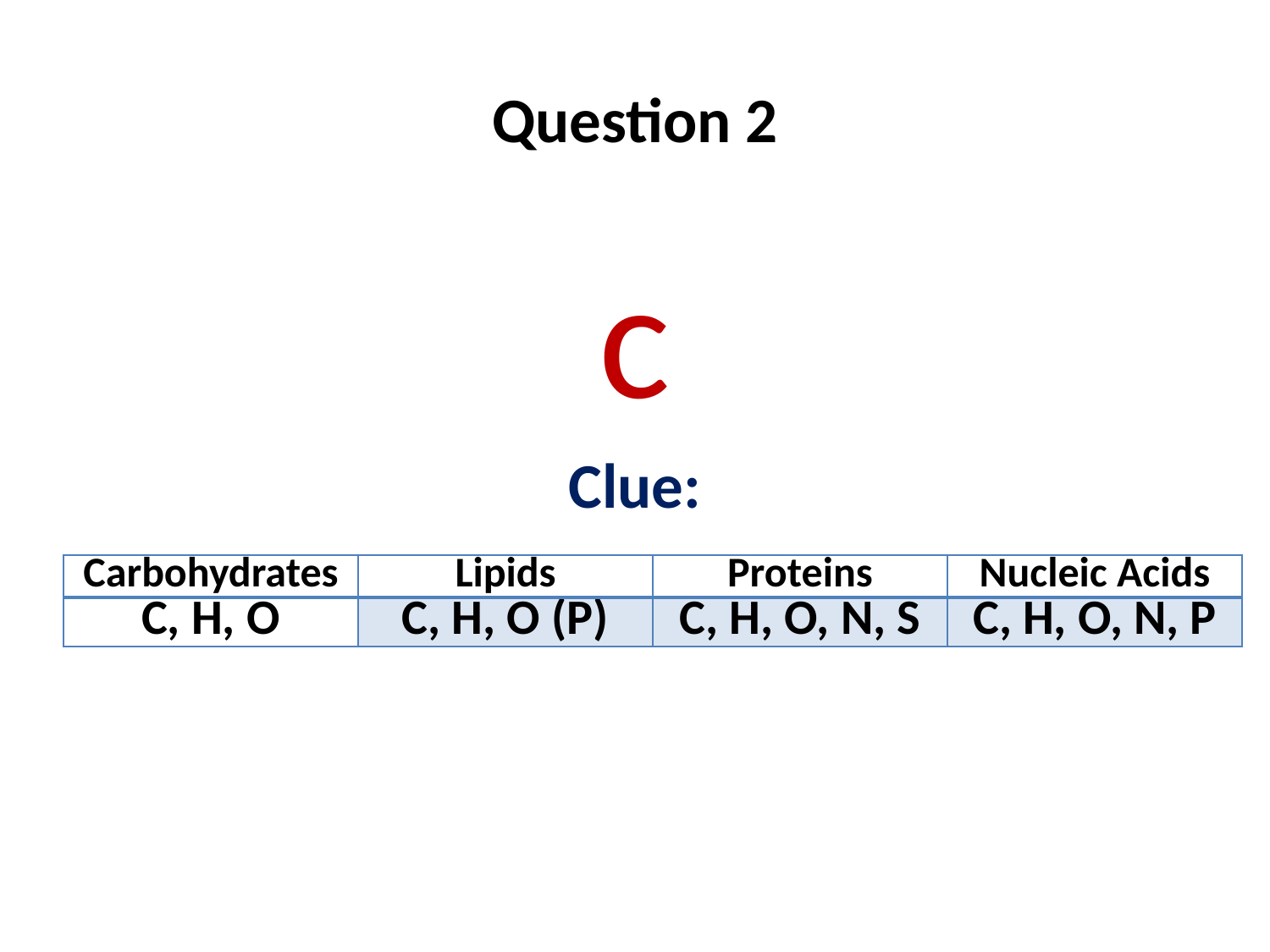

# Question 2
c
Clue:
| Carbohydrates | Lipids | Proteins | Nucleic Acids |
| --- | --- | --- | --- |
| C, H, O | C, H, O (P) | C, H, O, N, S | C, H, O, N, P |